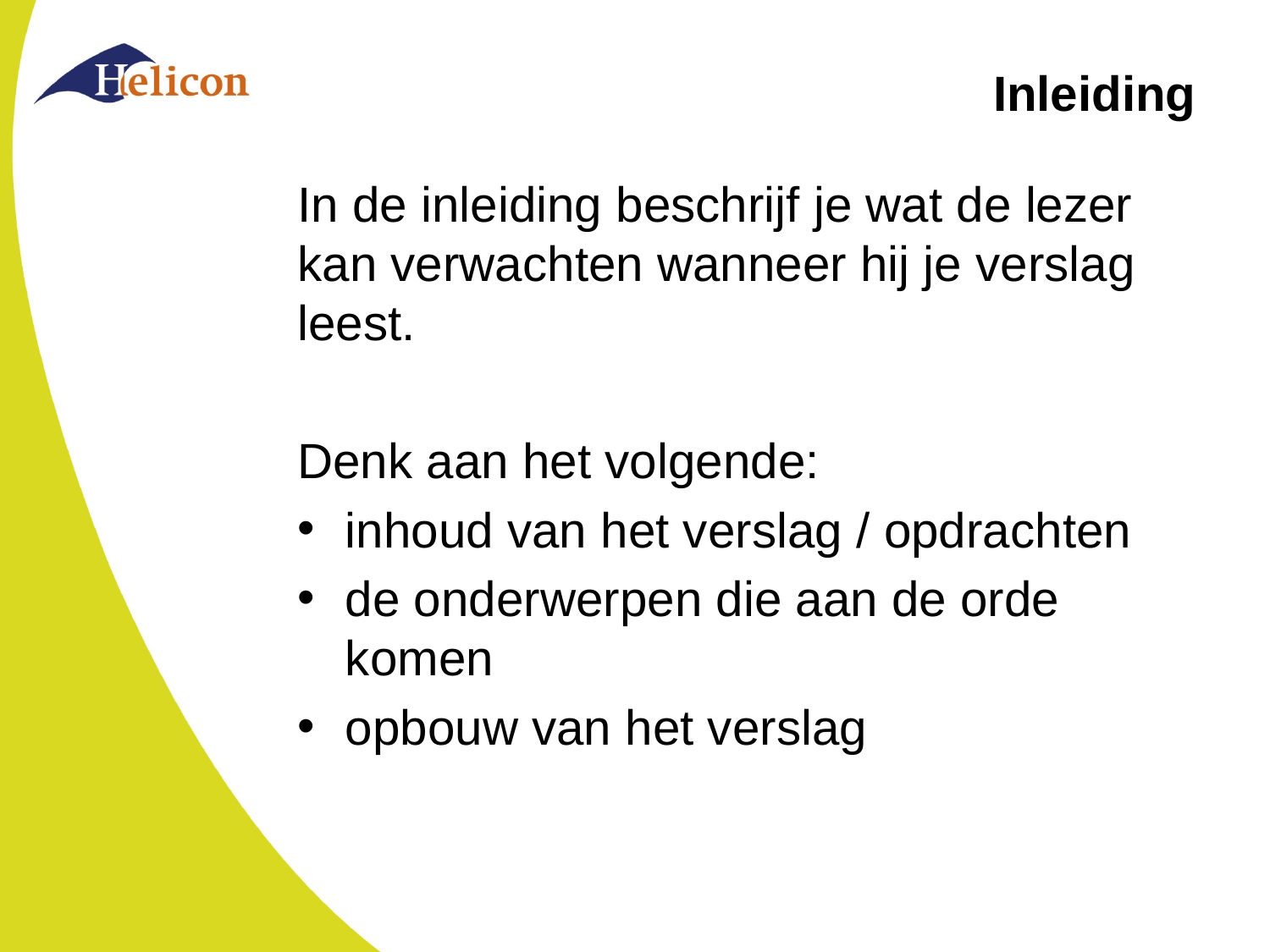

# Inleiding
In de inleiding beschrijf je wat de lezer kan verwachten wanneer hij je verslag leest.

Denk aan het volgende:
inhoud van het verslag / opdrachten
de onderwerpen die aan de orde komen
opbouw van het verslag